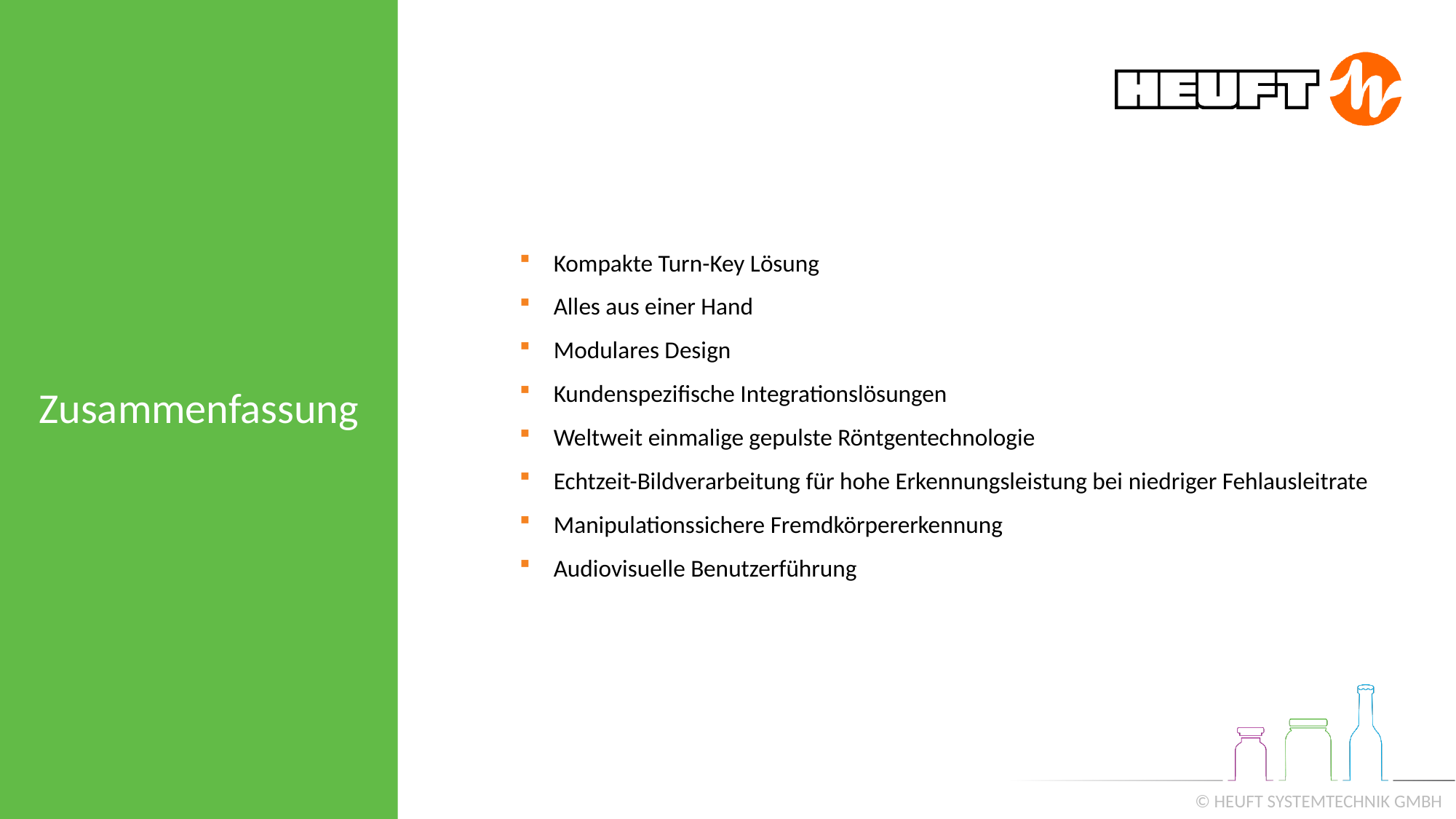

Zusammenfassung
Kompakte Turn-Key Lösung
Alles aus einer Hand
Modulares Design
Kundenspezifische Integrationslösungen
Weltweit einmalige gepulste Röntgentechnologie
Echtzeit-Bildverarbeitung für hohe Erkennungsleistung bei niedriger Fehlausleitrate
Manipulationssichere Fremdkörpererkennung
Audiovisuelle Benutzerführung